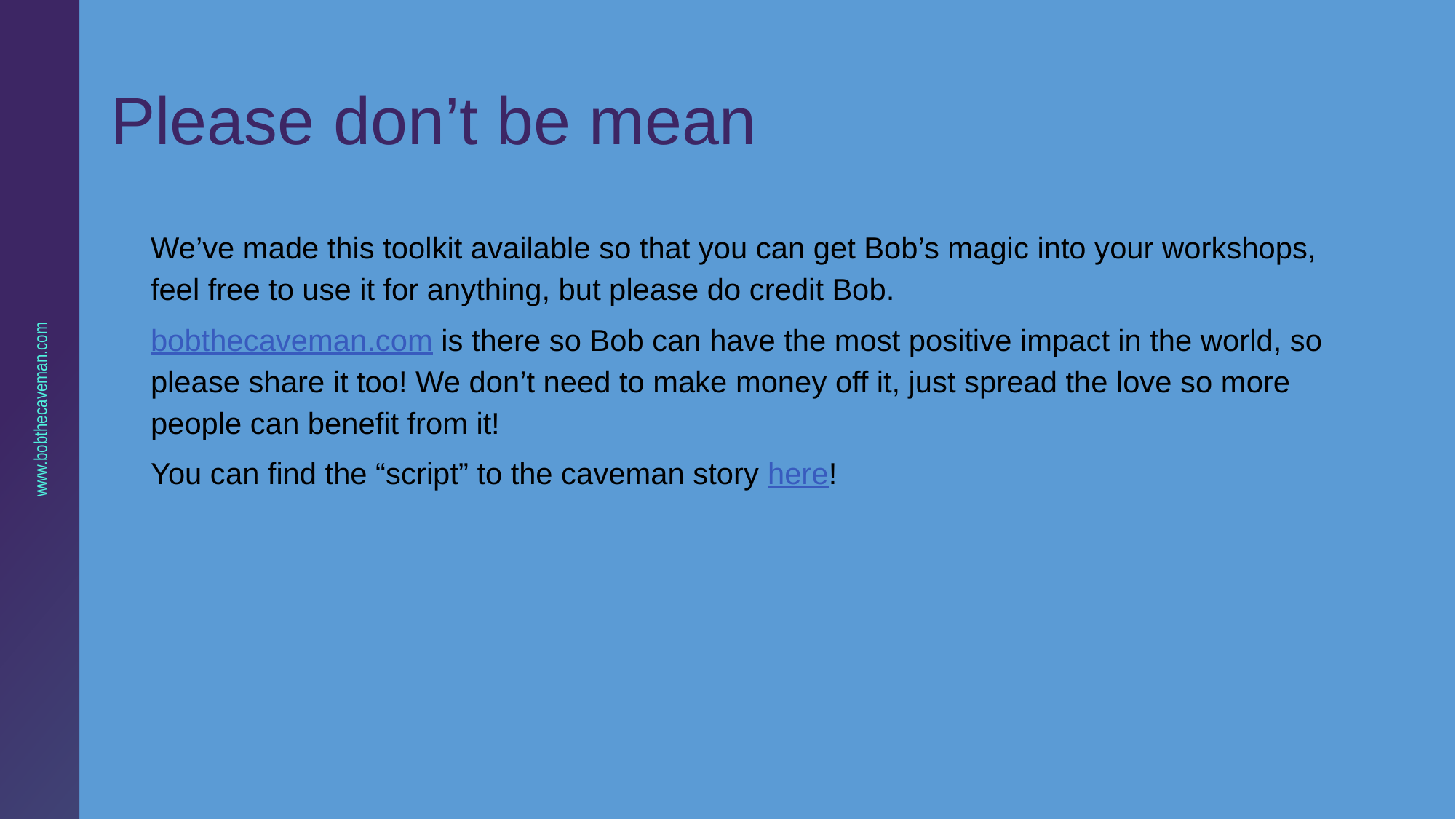

# Please don’t be mean
We’ve made this toolkit available so that you can get Bob’s magic into your workshops, feel free to use it for anything, but please do credit Bob.
bobthecaveman.com is there so Bob can have the most positive impact in the world, so please share it too! We don’t need to make money off it, just spread the love so more people can benefit from it!
You can find the “script” to the caveman story here!